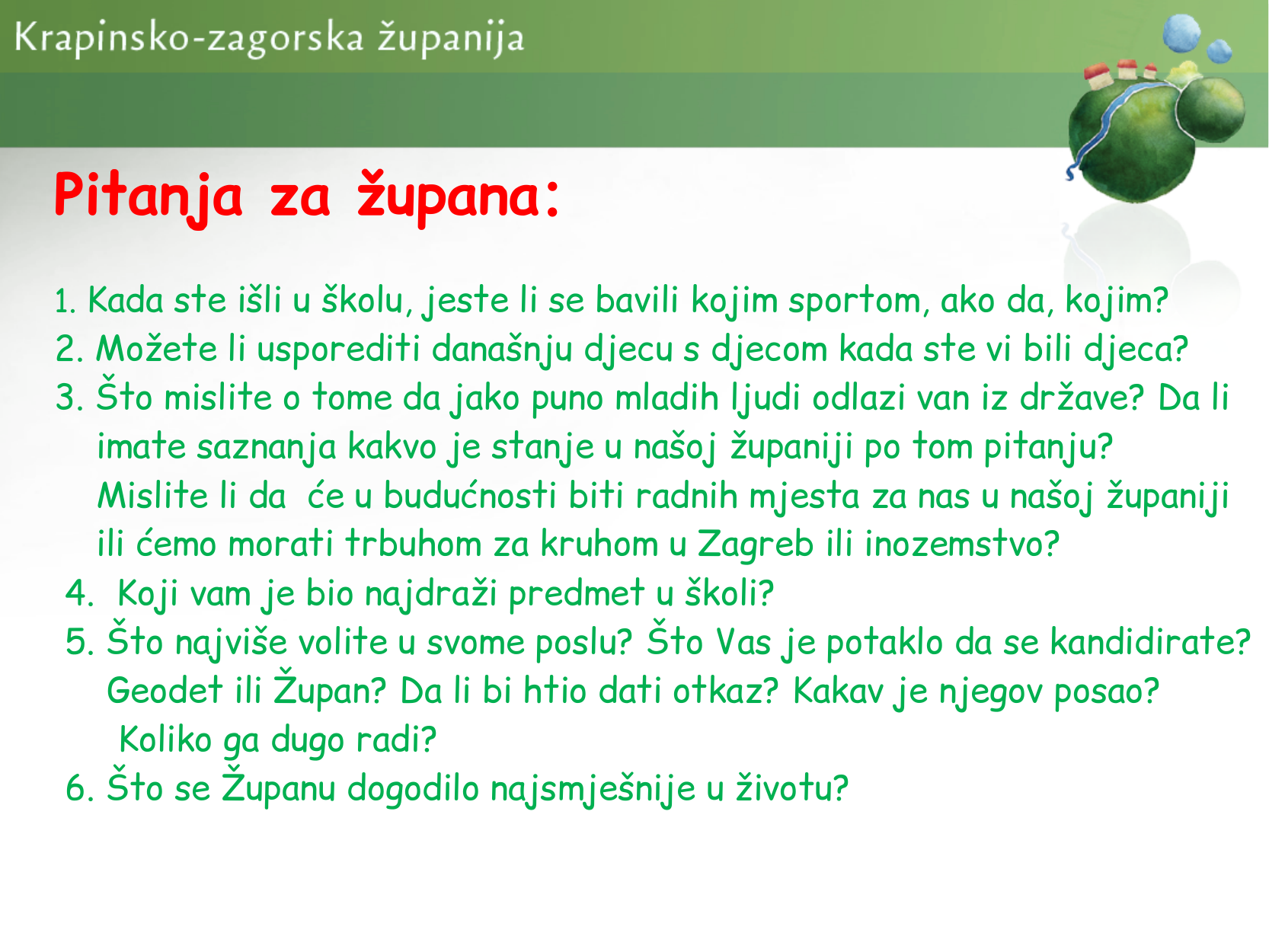

Pitanja za župana:

1. Kada ste išli u školu, jeste li se bavili kojim sportom, ako da, kojim?
2. Možete li usporediti današnju djecu s djecom kada ste vi bili djeca?
3. Što mislite o tome da jako puno mladih ljudi odlazi van iz države? Da li
    imate saznanja kakvo je stanje u našoj županiji po tom pitanju?
    Mislite li da  će u budućnosti biti radnih mjesta za nas u našoj županiji
    ili ćemo morati trbuhom za kruhom u Zagreb ili inozemstvo?
 4.  Koji vam je bio najdraži predmet u školi?
 5. Što najviše volite u svome poslu? Što Vas je potaklo da se kandidirate?
     Geodet ili Župan? Da li bi htio dati otkaz? Kakav je njegov posao?
      Koliko ga dugo radi?
 6. Što se Županu dogodilo najsmješnije u životu?